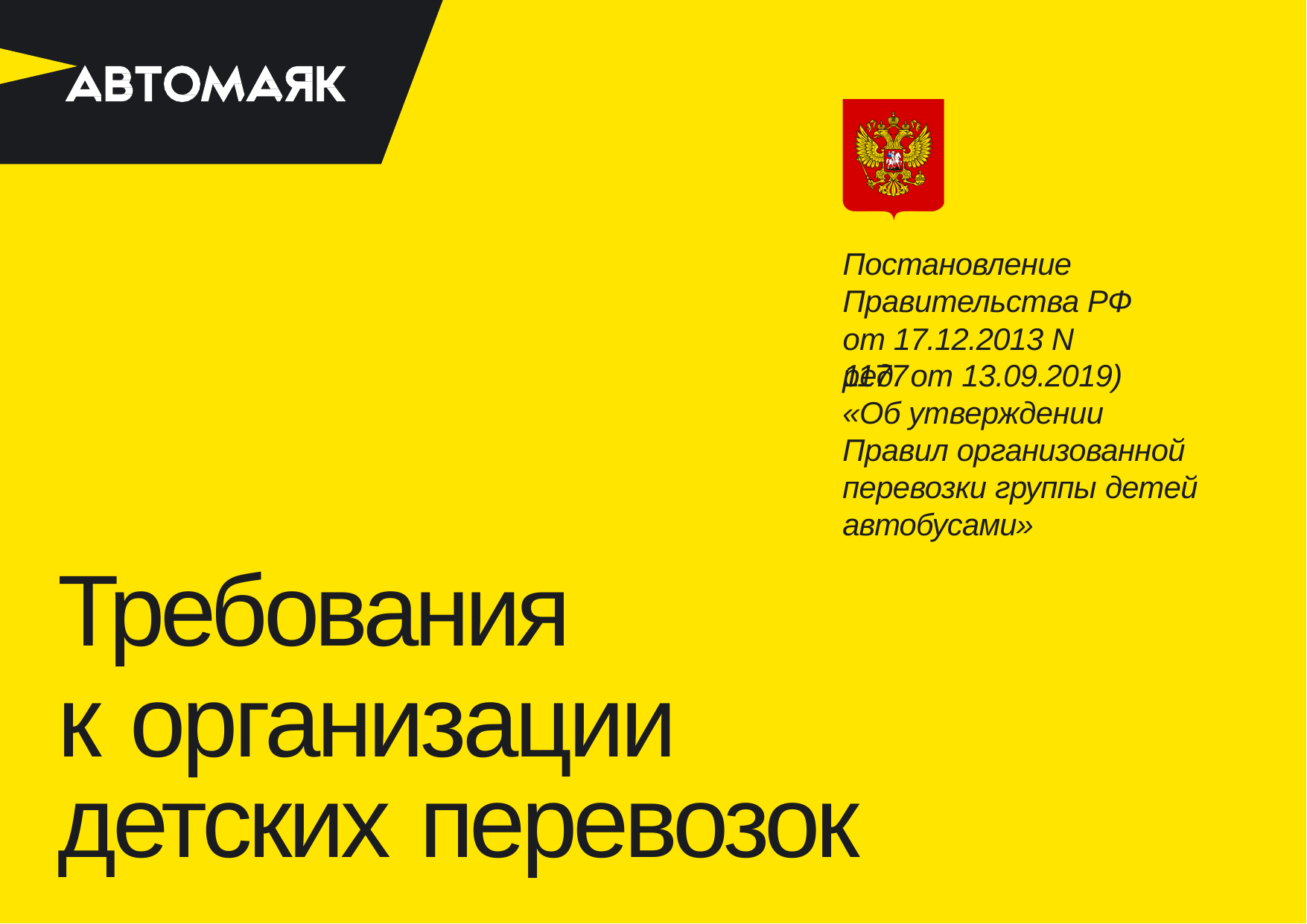

# Постановление  Правительства РФ  от 17.12.2013 N 1177
ред. от 13.09.2019)
«Об утверждении  Правил организованной  перевозки группы детей  автобусами»
Требования
к организации  детских перевозок